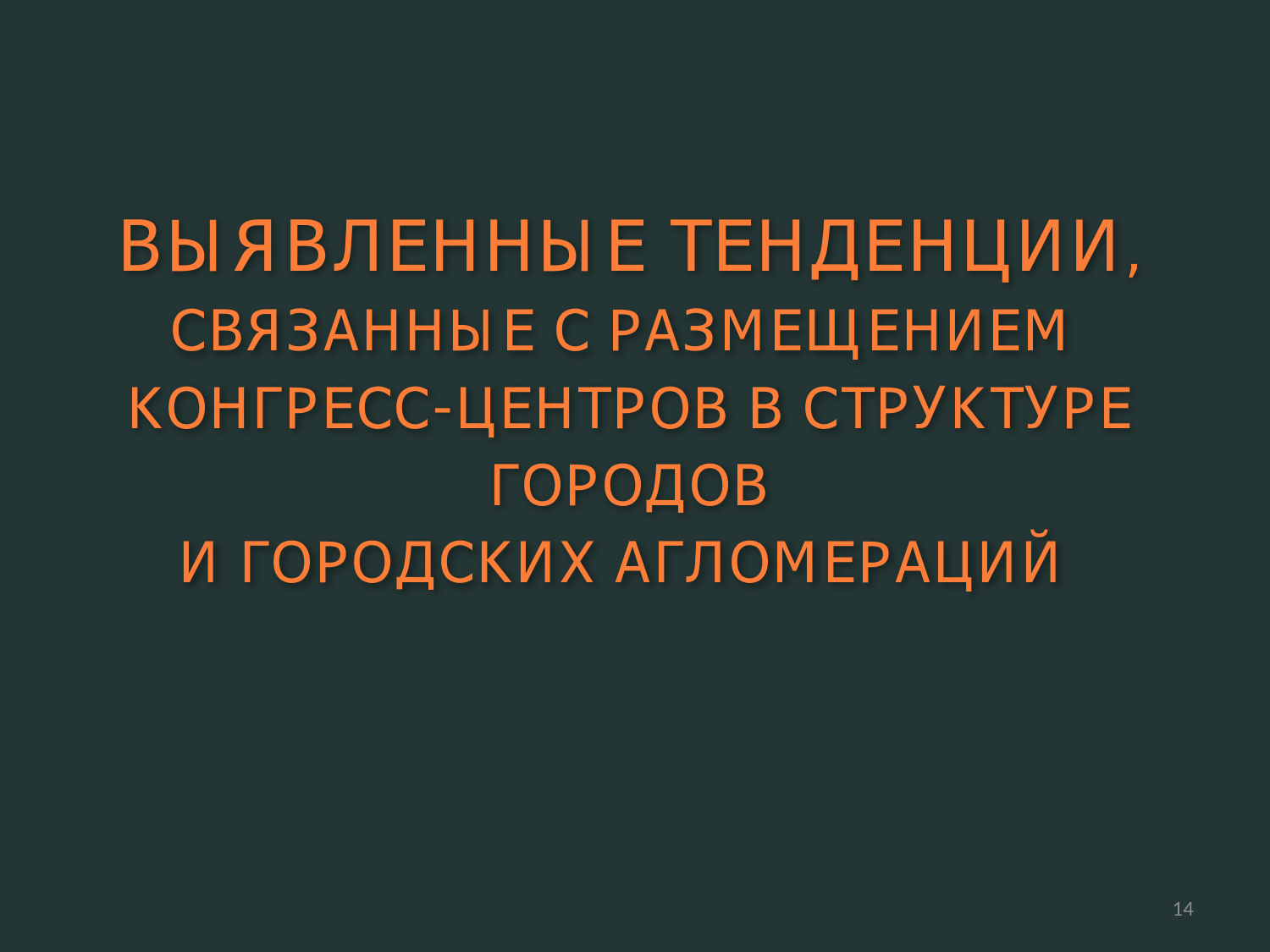

ВЫЯВЛЕННЫЕ ТЕНДЕНЦИИ,
СВЯЗАННЫЕ С РАЗМЕЩЕНИЕМ
КОНГРЕСС-ЦЕНТРОВ В СТРУКТУРЕ ГОРОДОВ
И ГОРОДСКИХ АГЛОМЕРАЦИЙ
14